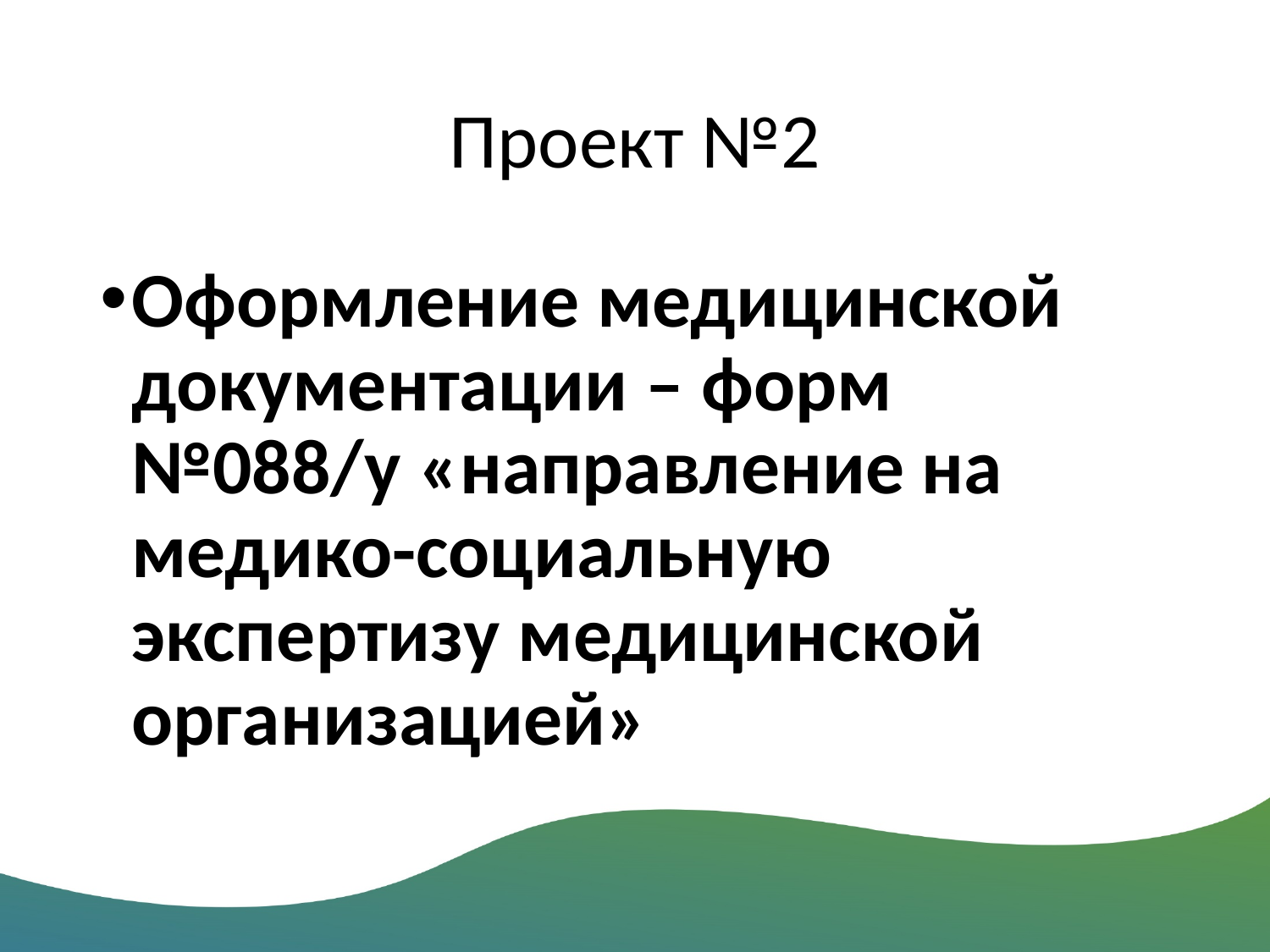

# Проект №2
Оформление медицинской документации – форм №088/у «направление на медико-социальную экспертизу медицинской организацией»